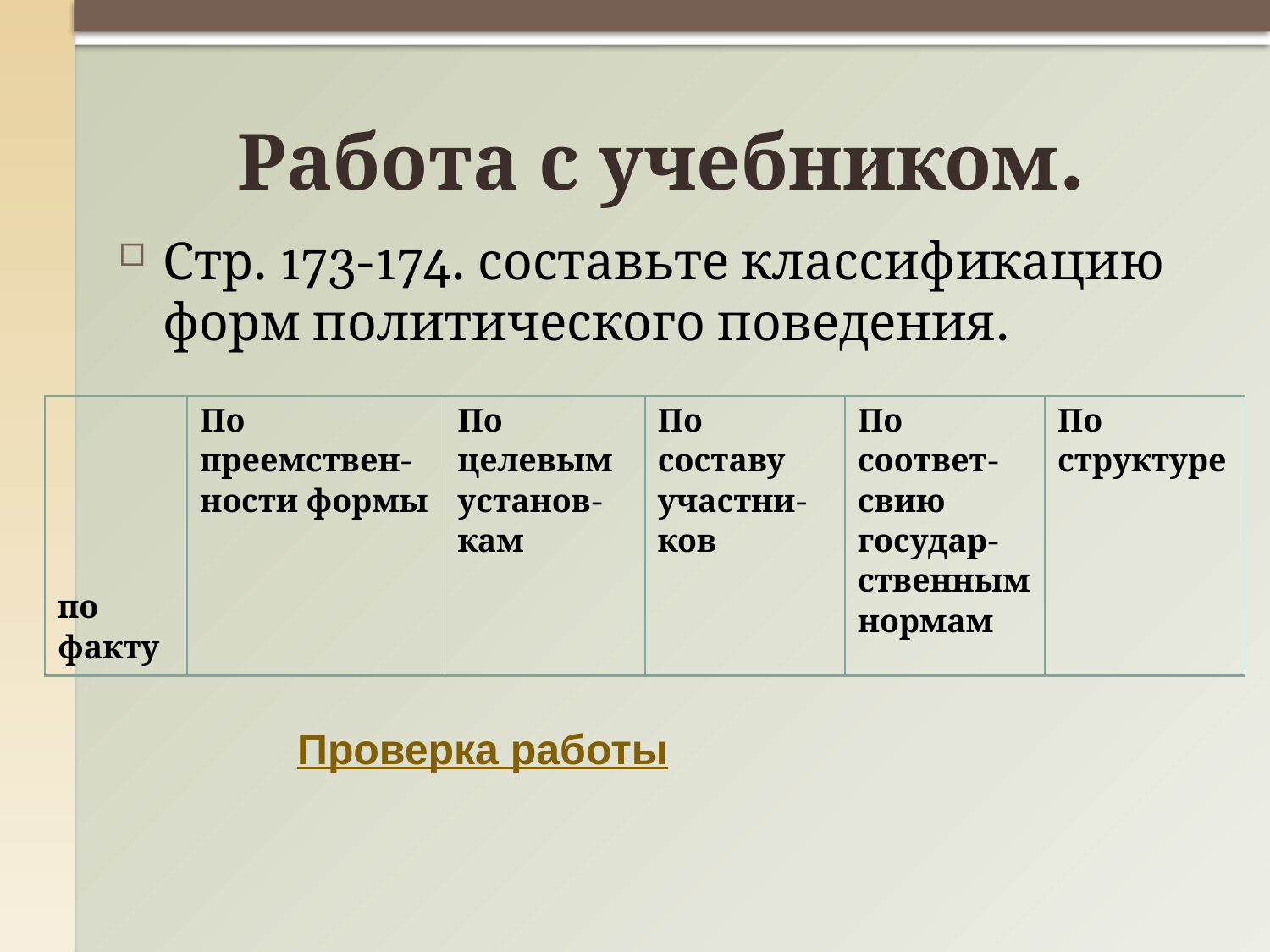

# Работа с учебником.
Стр. 173-174. составьте классификацию форм политического поведения.

| по факту | По преемствен-ности формы | По целевым установ-кам | По составу участни-ков | По соответ-свию государ-ственным нормам | По структуре |
| --- | --- | --- | --- | --- | --- |
Проверка работы